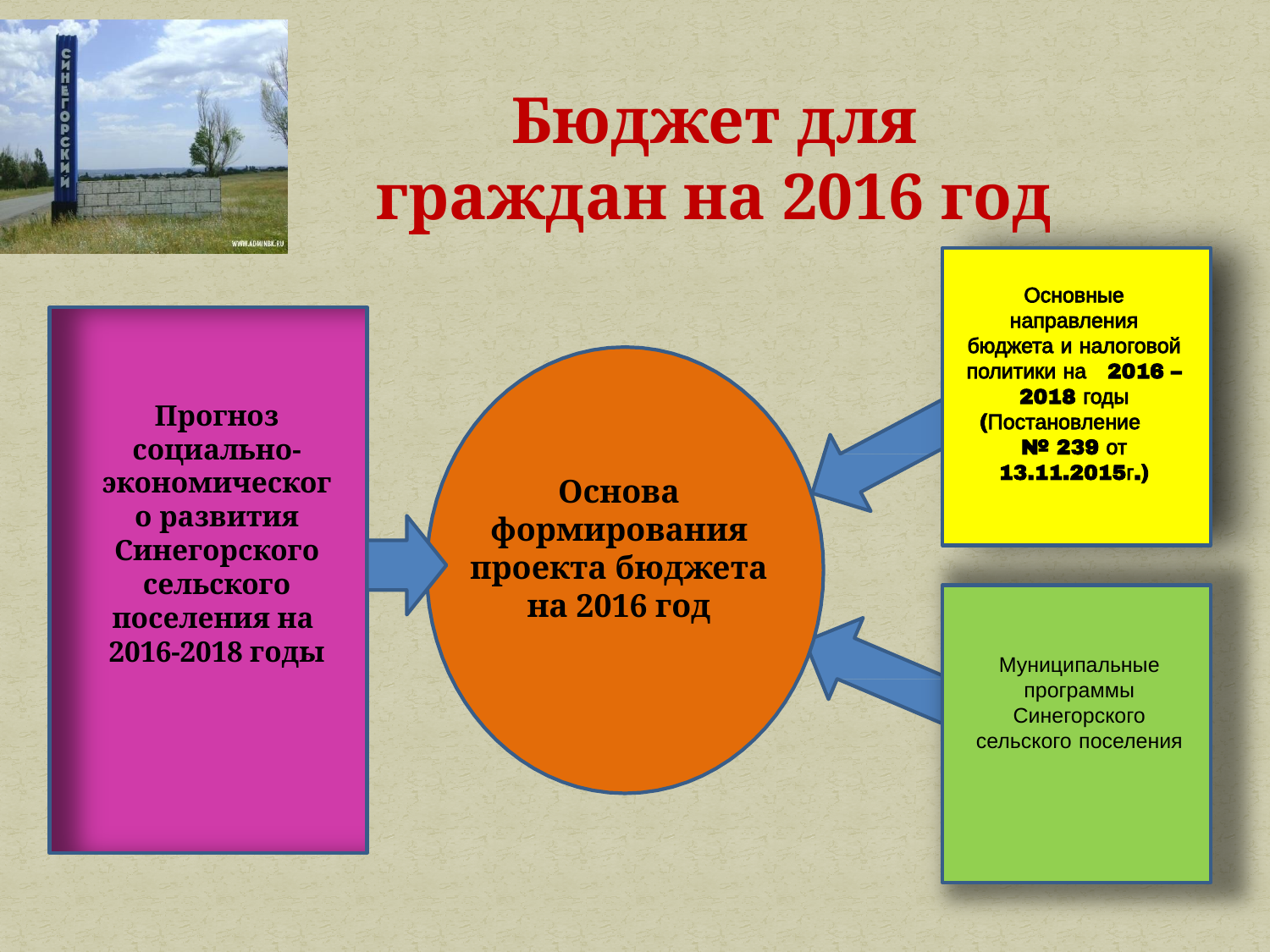

Бюджет для граждан на 2016 год

Основные направления бюджета и налоговой политики на   2016 – 2018 годы (Постановление     № 239 от 13.11.2015г.)

Прогноз социально-экономического развития Синегорского сельского поселения на  2016-2018 годы
Основа формирования проекта бюджета на 2016 год

Муниципальные программы Синегорского сельского поселения